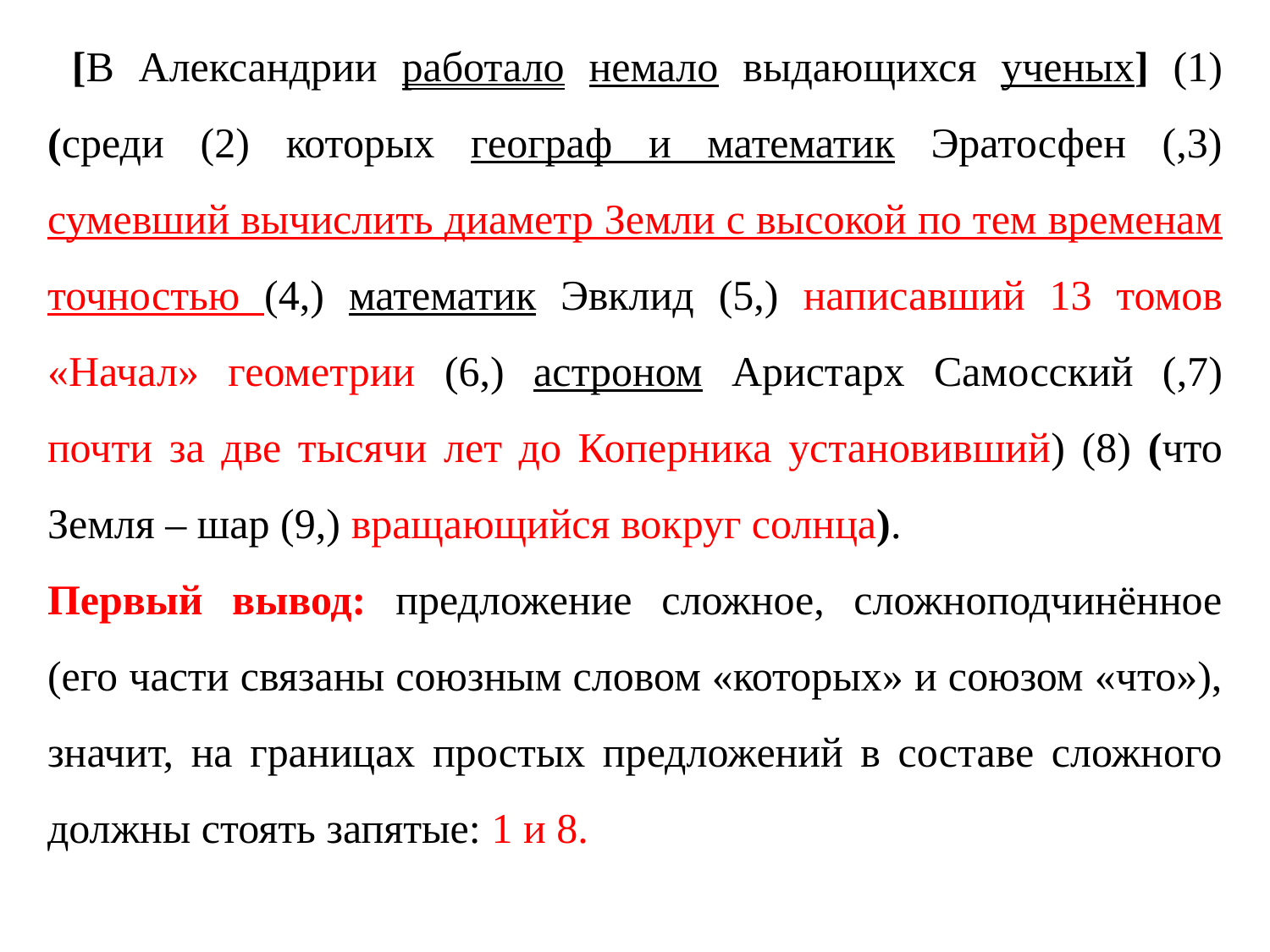

[В Александрии работало немало выдающихся ученых] (1) (среди (2) которых географ и математик Эратосфен (,3) сумевший вычислить диаметр Земли с высокой по тем временам точностью (4,) математик Эвклид (5,) написавший 13 томов «Начал» геометрии (6,) астроном Аристарх Самосский (,7) почти за две тысячи лет до Коперника установивший) (8) (что Земля – шар (9,) вращающийся вокруг солнца).
Первый вывод: предложение сложное, сложноподчинённое (его части связаны союзным словом «которых» и союзом «что»), значит, на границах простых предложений в составе сложного должны стоять запятые: 1 и 8.